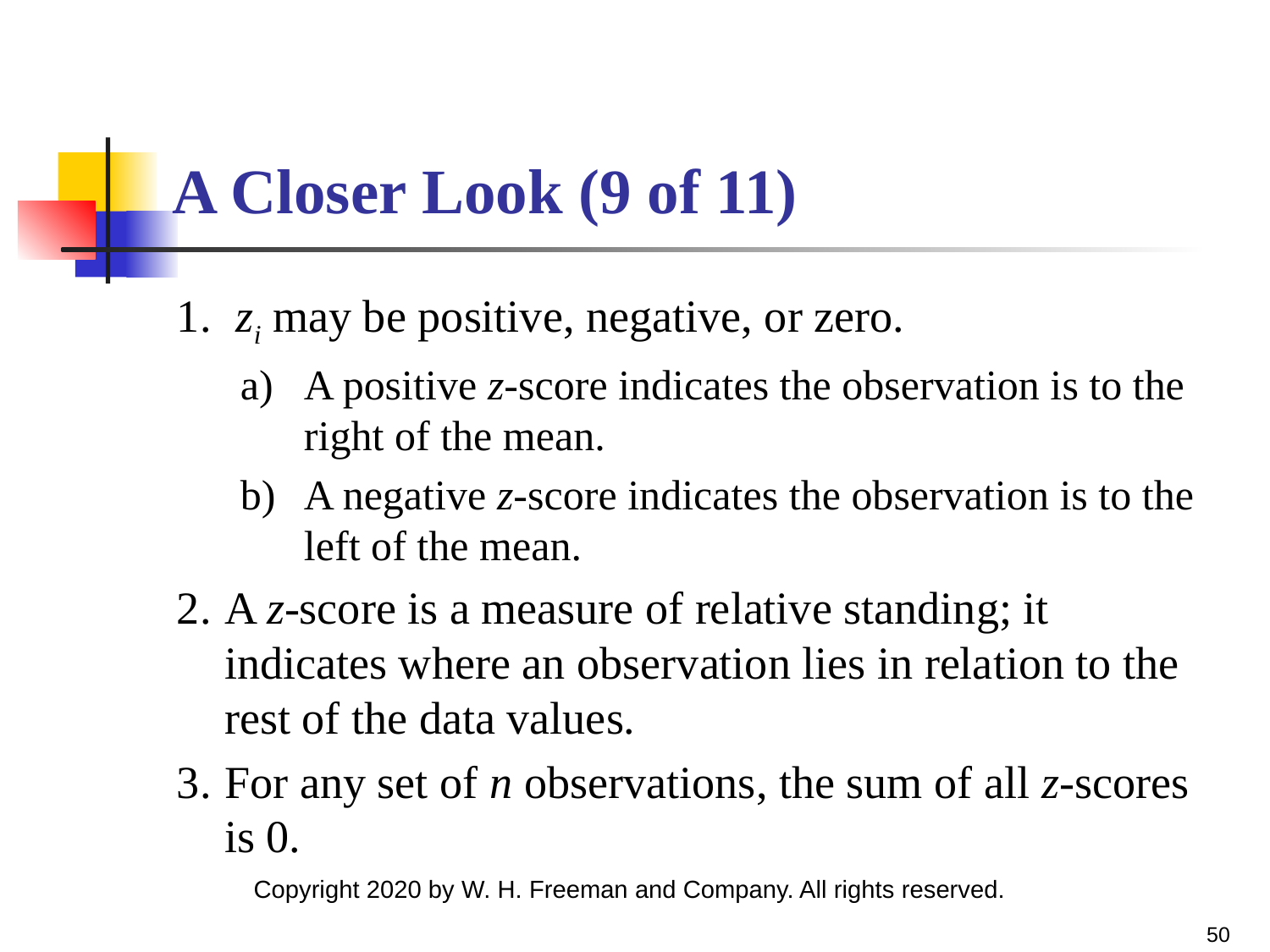

# A Closer Look (9 of 11)
 zi may be positive, negative, or zero.
A positive z-score indicates the observation is to the right of the mean.
A negative z-score indicates the observation is to the left of the mean.
A z-score is a measure of relative standing; it indicates where an observation lies in relation to the rest of the data values.
For any set of n observations, the sum of all z-scores is 0.